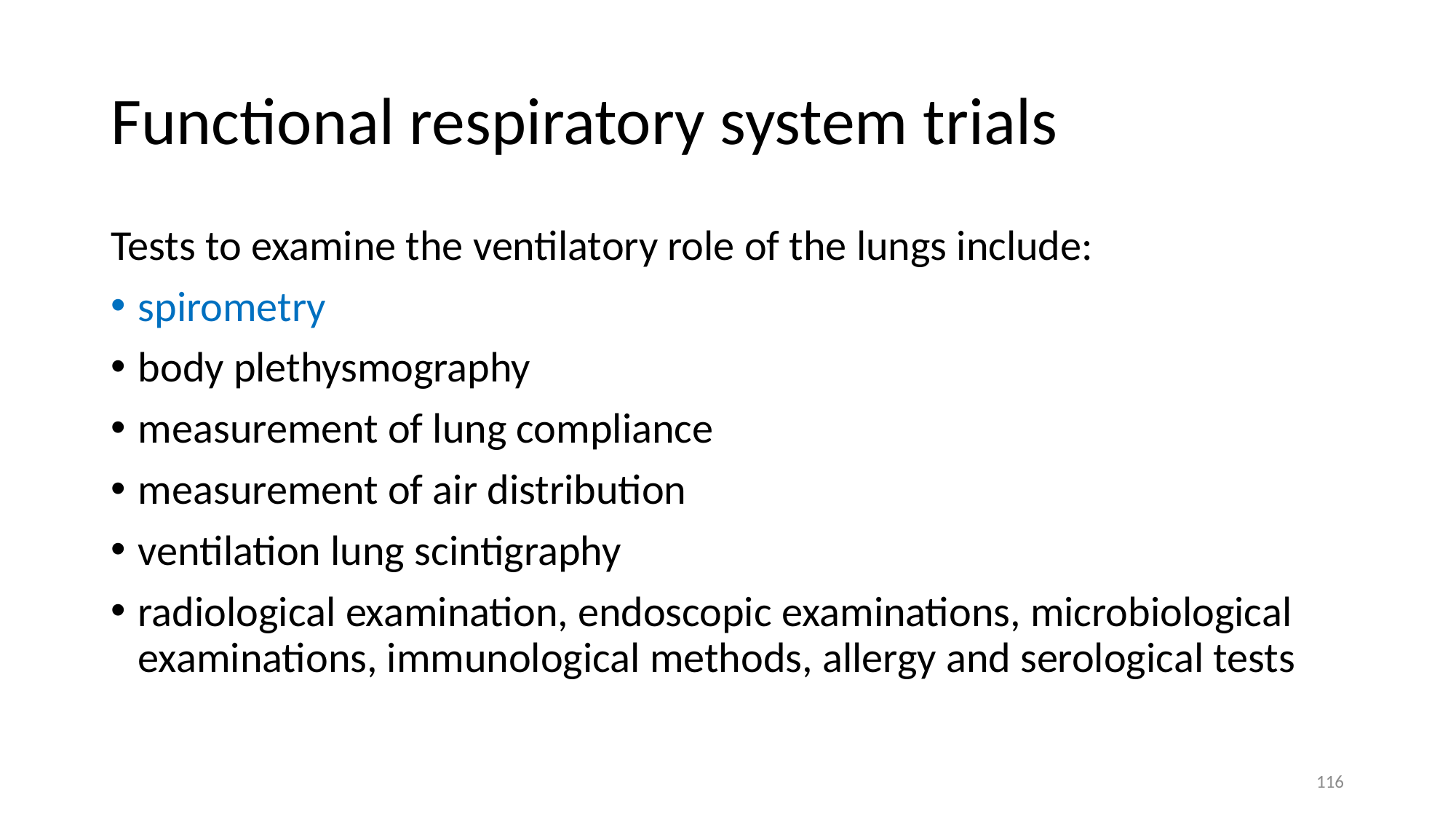

# Functional respiratory system trials
Tests to examine the ventilatory role of the lungs include:
spirometry
body plethysmography
measurement of lung compliance
measurement of air distribution
ventilation lung scintigraphy
radiological examination, endoscopic examinations, microbiological examinations, immunological methods, allergy and serological tests
116